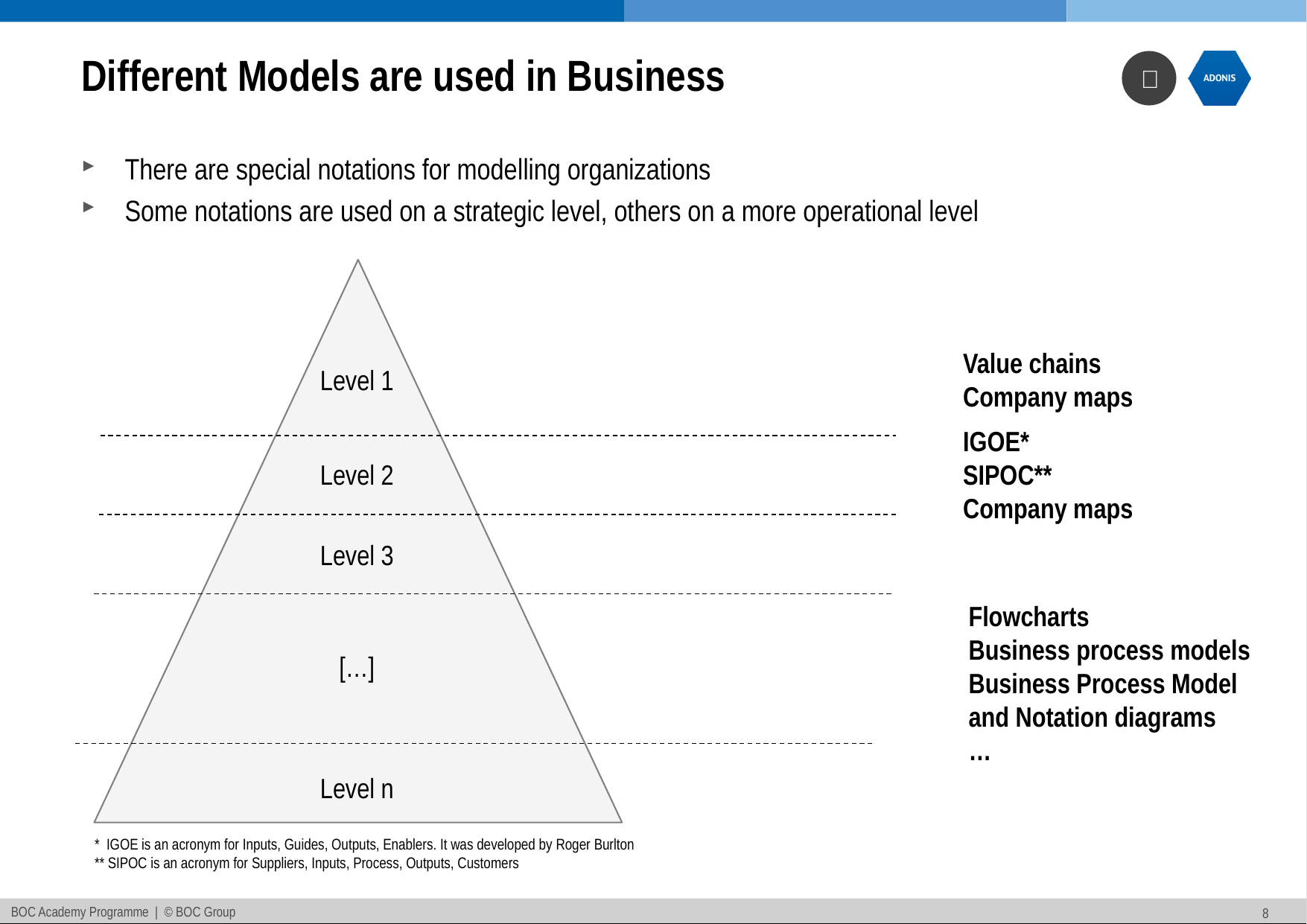

# Different Models are used in Business
There are special notations for modelling organizations
Some notations are used on a strategic level, others on a more operational level

Value chains
Company maps
Level 1
IGOE*
SIPOC**
Company maps
Level 2
Level 3
Flowcharts
Business process models
Business Process Model and Notation diagrams
…
[…]
Level n
*  IGOE is an acronym for Inputs, Guides, Outputs, Enablers. It was developed by Roger Burlton
** SIPOC is an acronym for Suppliers, Inputs, Process, Outputs, Customers